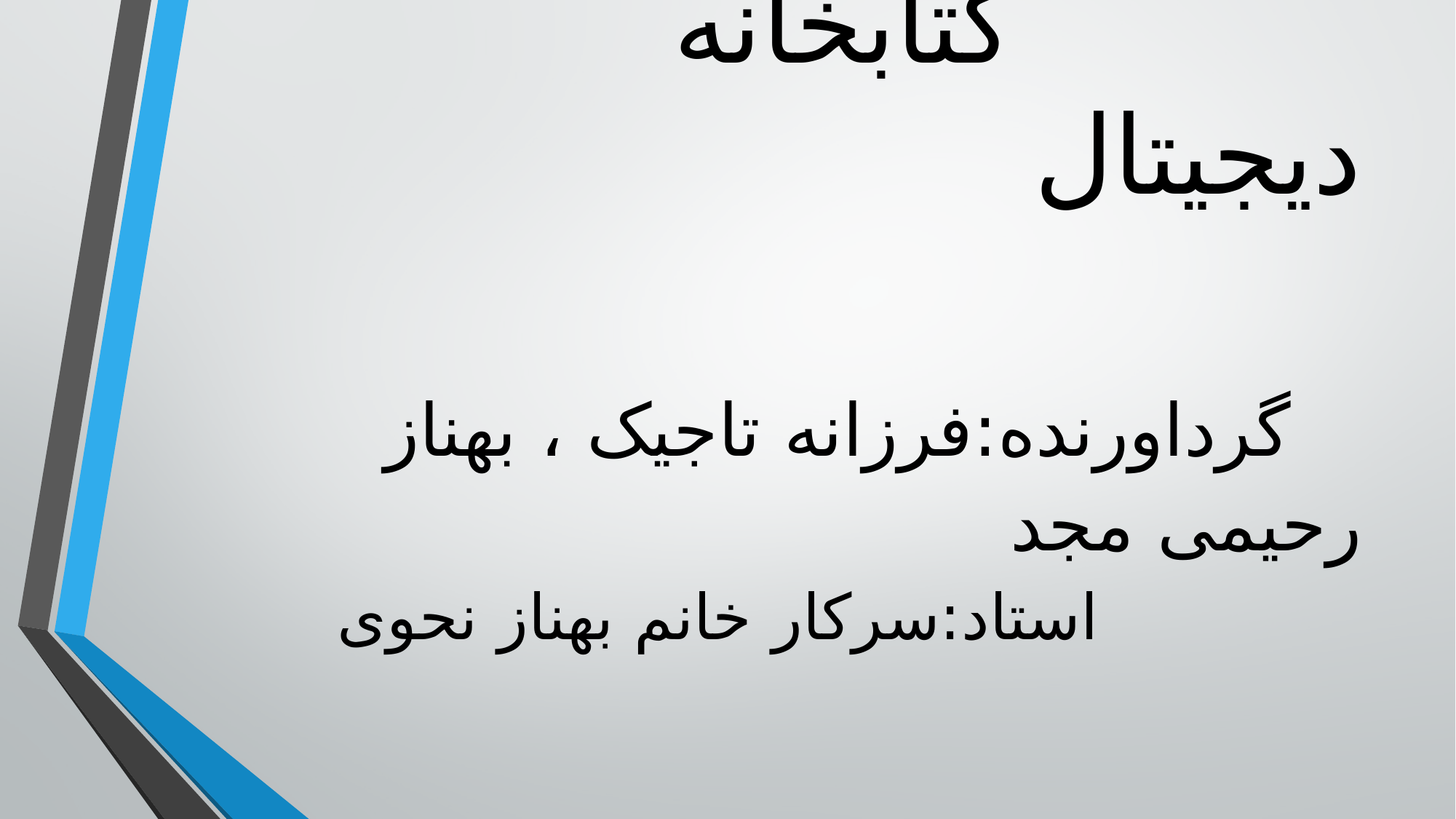

# کتابخانه دیجیتال گرداورنده:فرزانه تاجیک ، بهناز رحیمی مجد
             استاد:سرکار خانم بهناز نحوی